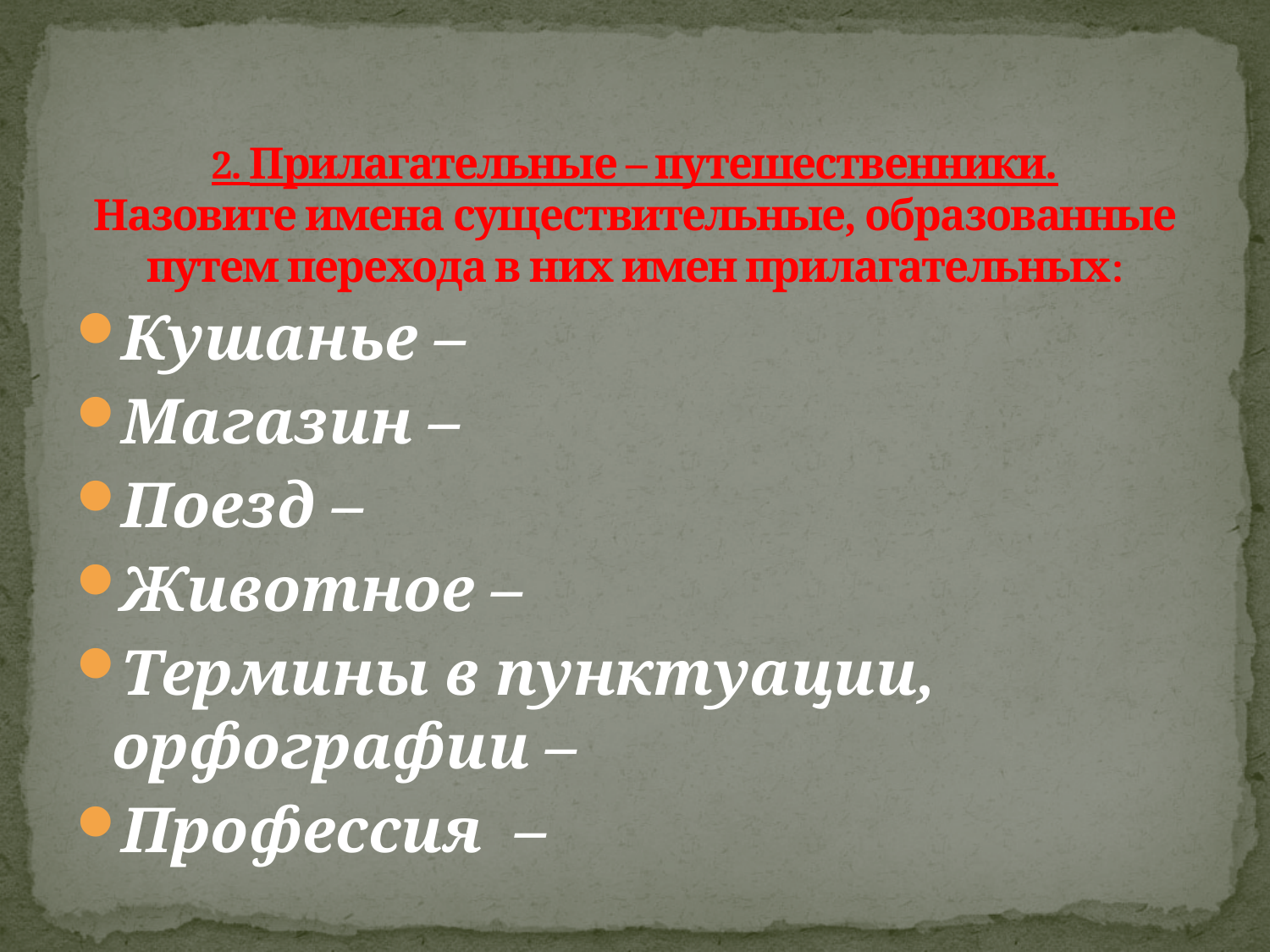

# 2. Прилагательные – путешественники. Назовите имена существительные, образованные путем перехода в них имен прилагательных:

Кушанье –
Магазин –
Поезд –
Животное –
Термины в пунктуации, орфографии –
Профессия  –